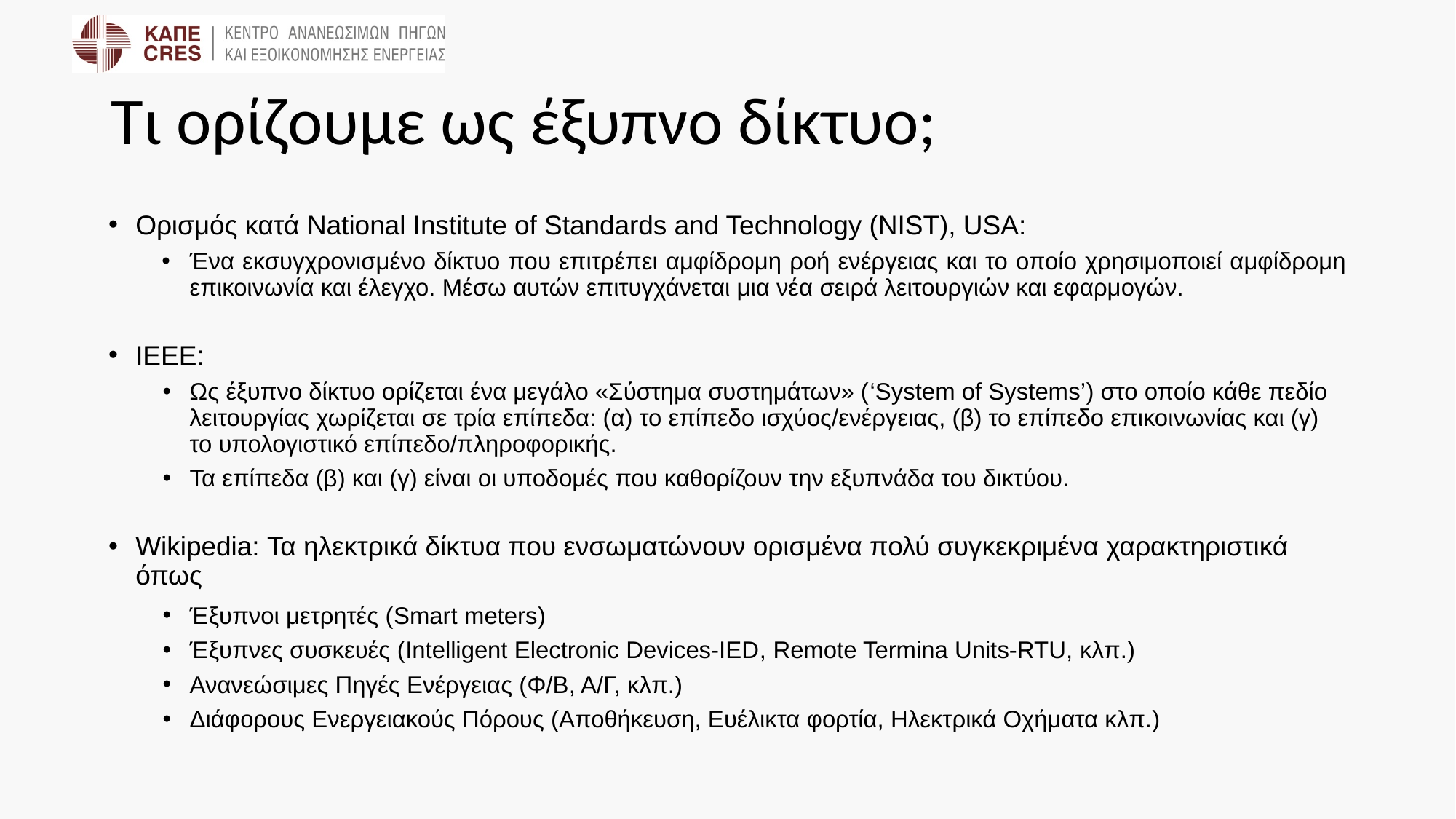

# Τι ορίζουμε ως έξυπνο δίκτυο;
Ορισμός κατά National Institute of Standards and Technology (NIST), USA:
Ένα εκσυγχρονισμένο δίκτυο που επιτρέπει αμφίδρομη ροή ενέργειας και το οποίο χρησιμοποιεί αμφίδρομη επικοινωνία και έλεγχο. Μέσω αυτών επιτυγχάνεται μια νέα σειρά λειτουργιών και εφαρμογών.

IEEE:
Ως έξυπνο δίκτυο ορίζεται ένα μεγάλο «Σύστημα συστημάτων» (‘System of Systems’) στο οποίο κάθε πεδίο λειτουργίας χωρίζεται σε τρία επίπεδα: (α) το επίπεδο ισχύος/ενέργειας, (β) το επίπεδο επικοινωνίας και (γ) το υπολογιστικό επίπεδο/πληροφορικής.
Τα επίπεδα (β) και (γ) είναι οι υποδομές που καθορίζουν την εξυπνάδα του δικτύου.

Wikipedia: Τα ηλεκτρικά δίκτυα που ενσωματώνουν ορισμένα πολύ συγκεκριμένα χαρακτηριστικά όπως
Έξυπνοι μετρητές (Smart meters)
Έξυπνες συσκευές (Intelligent Electronic Devices-IED, Remote Termina Units-RTU, κλπ.)
Ανανεώσιμες Πηγές Ενέργειας (Φ/Β, Α/Γ, κλπ.)
Διάφορους Ενεργειακούς Πόρους (Αποθήκευση, Ευέλικτα φορτία, Ηλεκτρικά Οχήματα κλπ.)